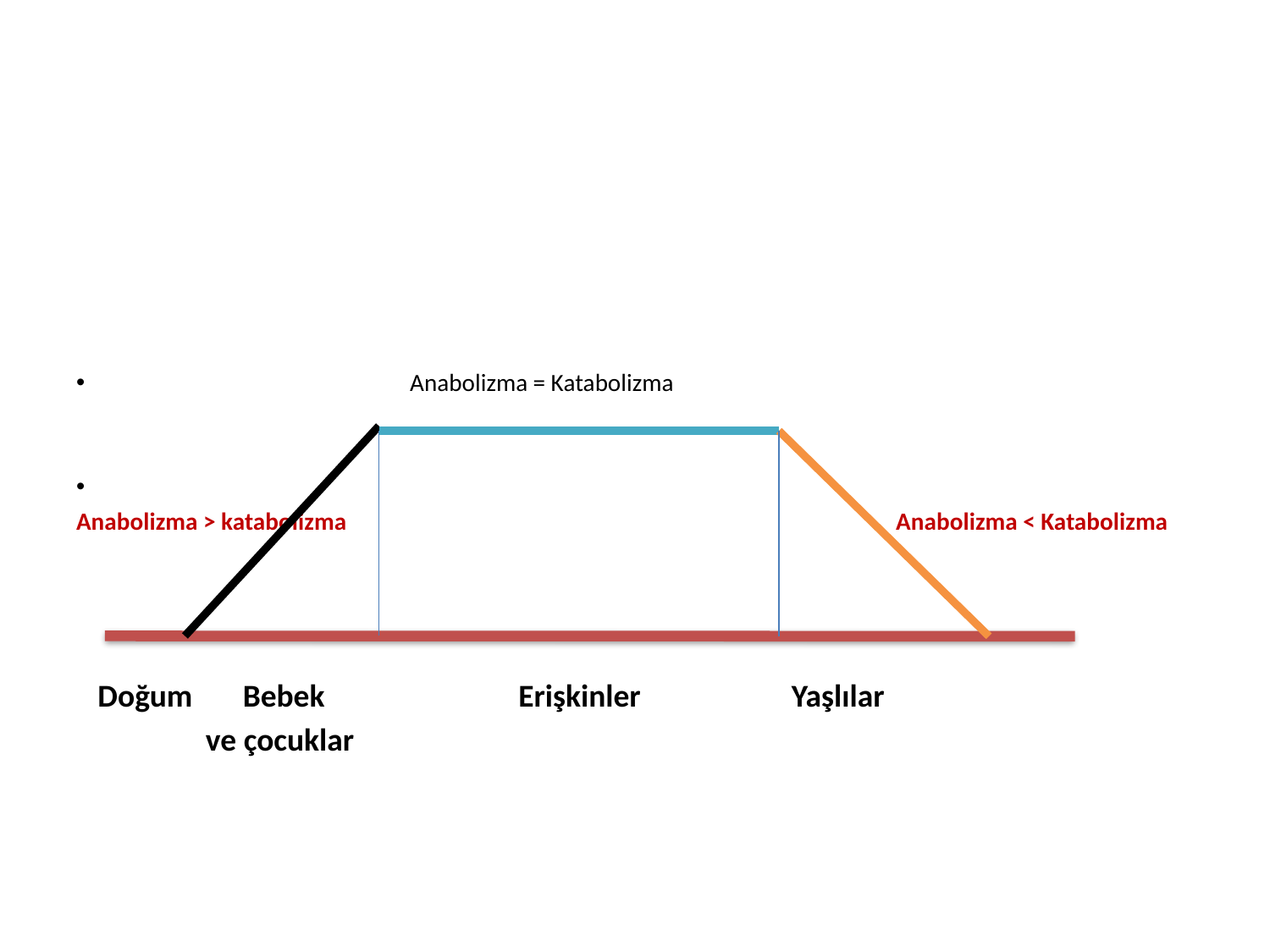

#

                                                    Anabolizma = Katabolizma

Anabolizma > katabolizma                                                                                                    Anabolizma < Katabolizma

   Doğum       Bebek                           Erişkinler                     Yaşlılar
                  ve çocuklar